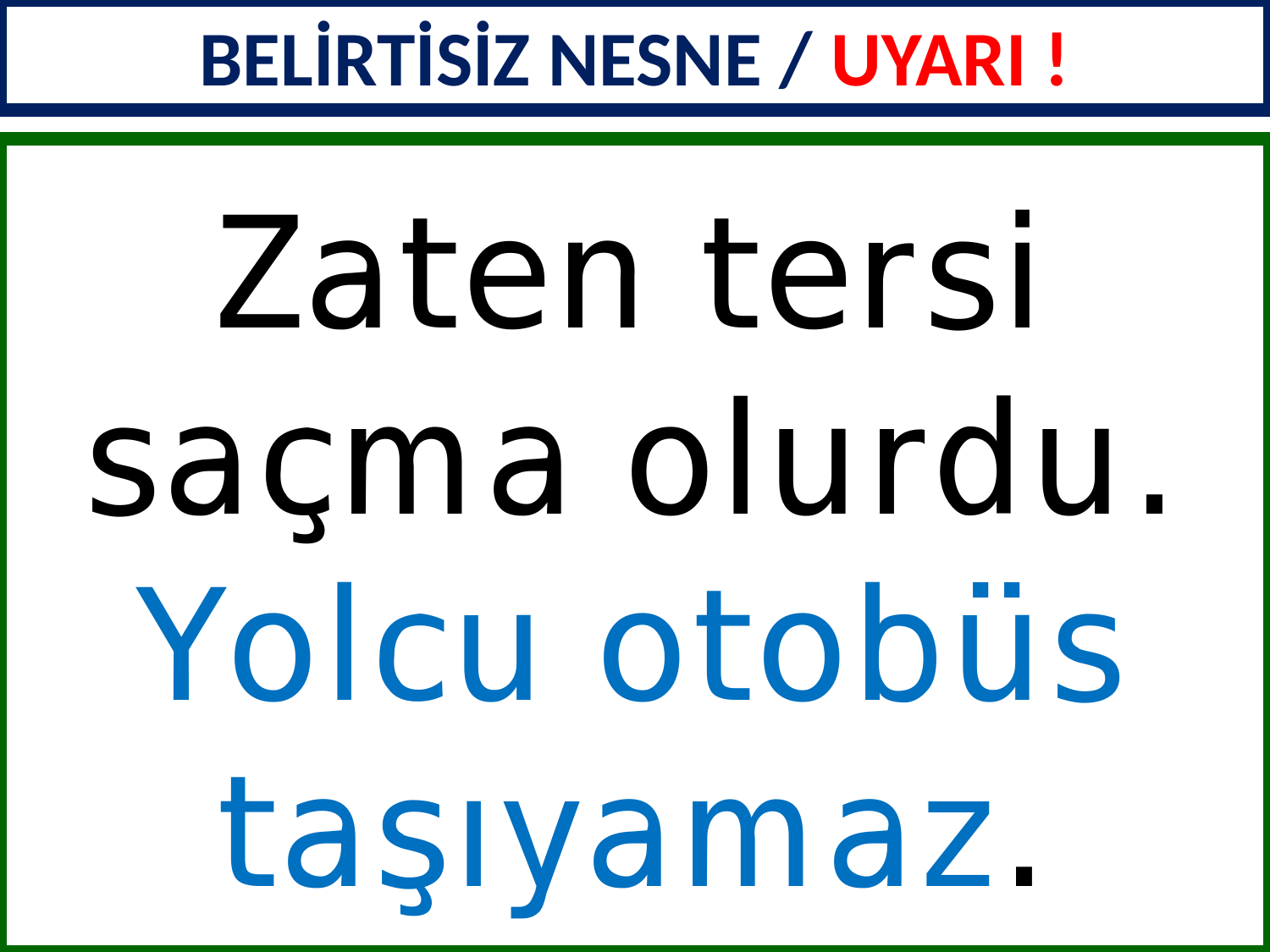

BELİRTİSİZ NESNE / UYARI !
Zaten tersi saçma olurdu. Yolcu otobüs taşıyamaz.